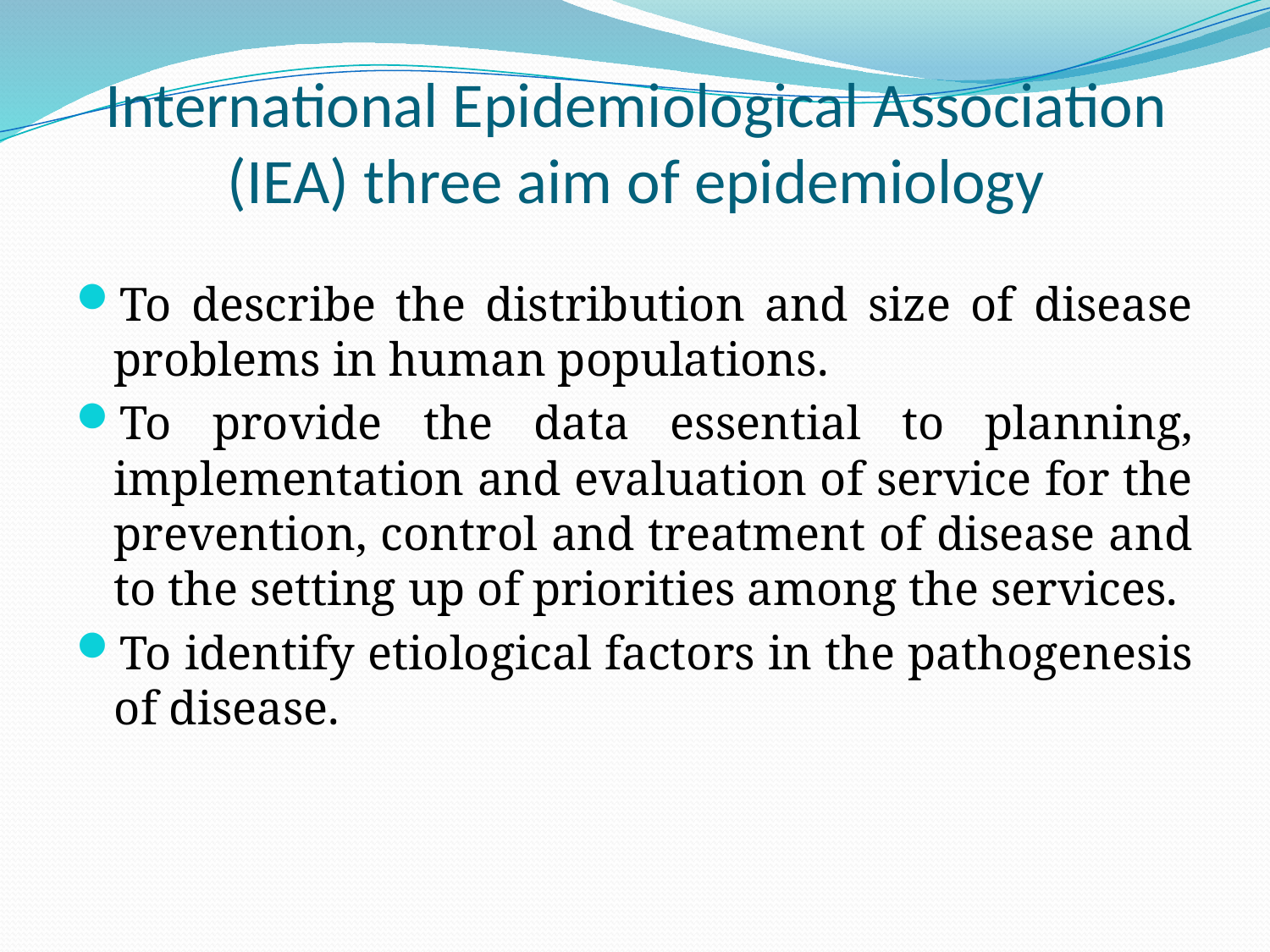

# International Epidemiological Association (IEA) three aim of epidemiology
To describe the distribution and size of disease problems in human populations.
To provide the data essential to planning, implementation and evaluation of service for the prevention, control and treatment of disease and to the setting up of priorities among the services.
To identify etiological factors in the pathogenesis of disease.